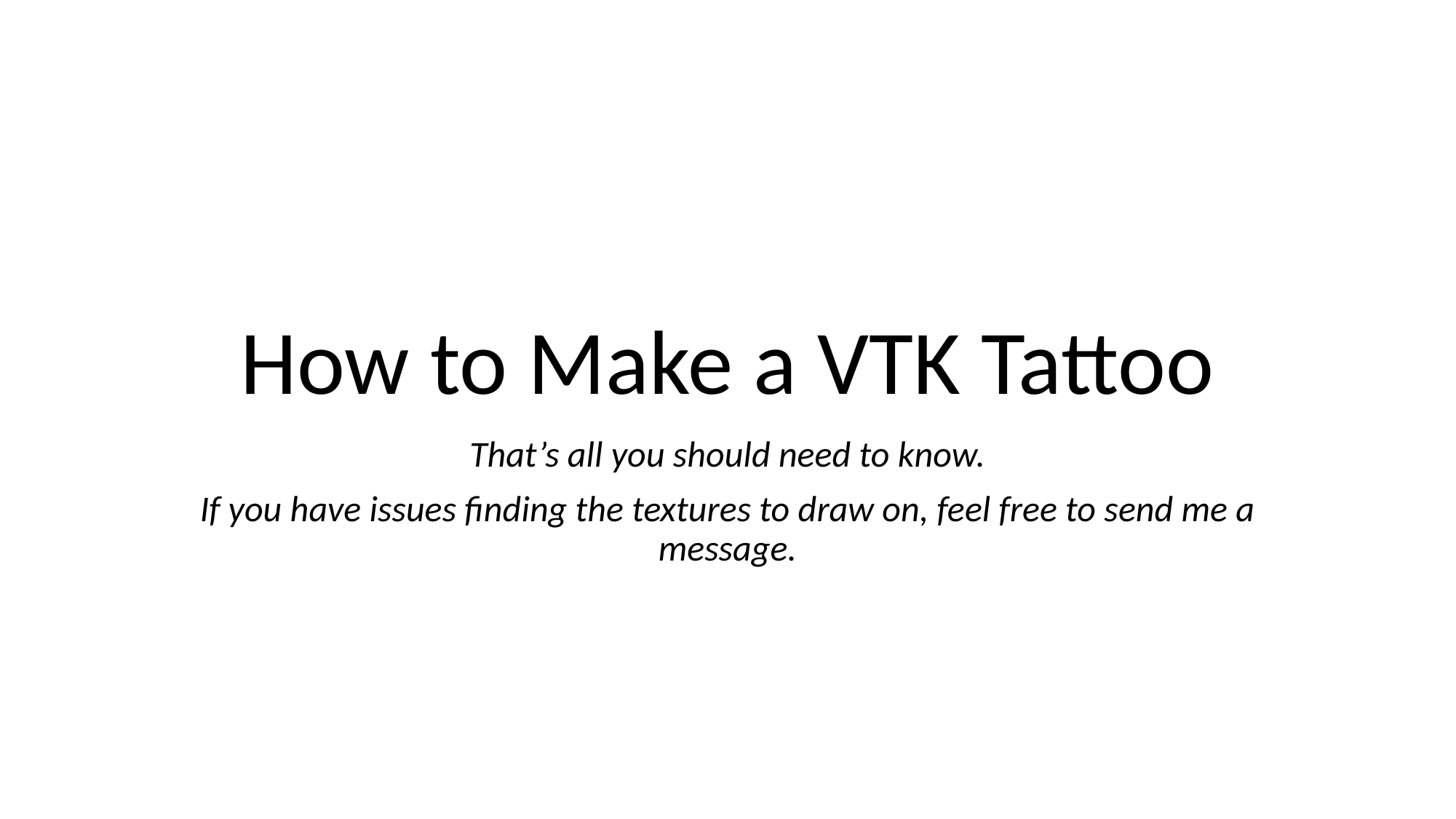

# How to Make a VTK Tattoo
That’s all you should need to know.
If you have issues finding the textures to draw on, feel free to send me a message.